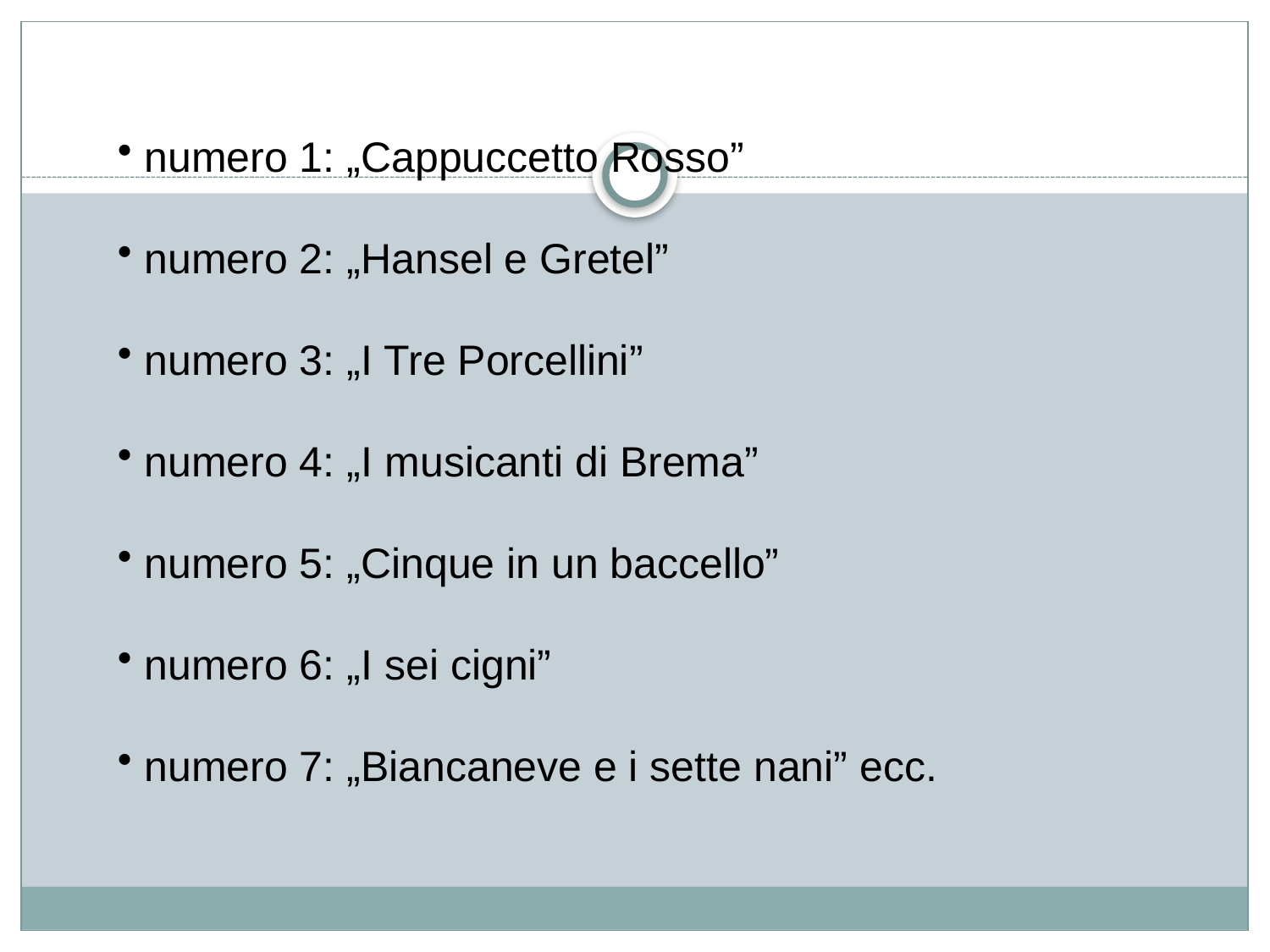

numero 1: „Cappuccetto Rosso”

 numero 2: „Hansel e Gretel”

 numero 3: „I Tre Porcellini”

 numero 4: „I musicanti di Brema”

 numero 5: „Cinque in un baccello”

 numero 6: „I sei cigni”

 numero 7: „Biancaneve e i sette nani” ecc.